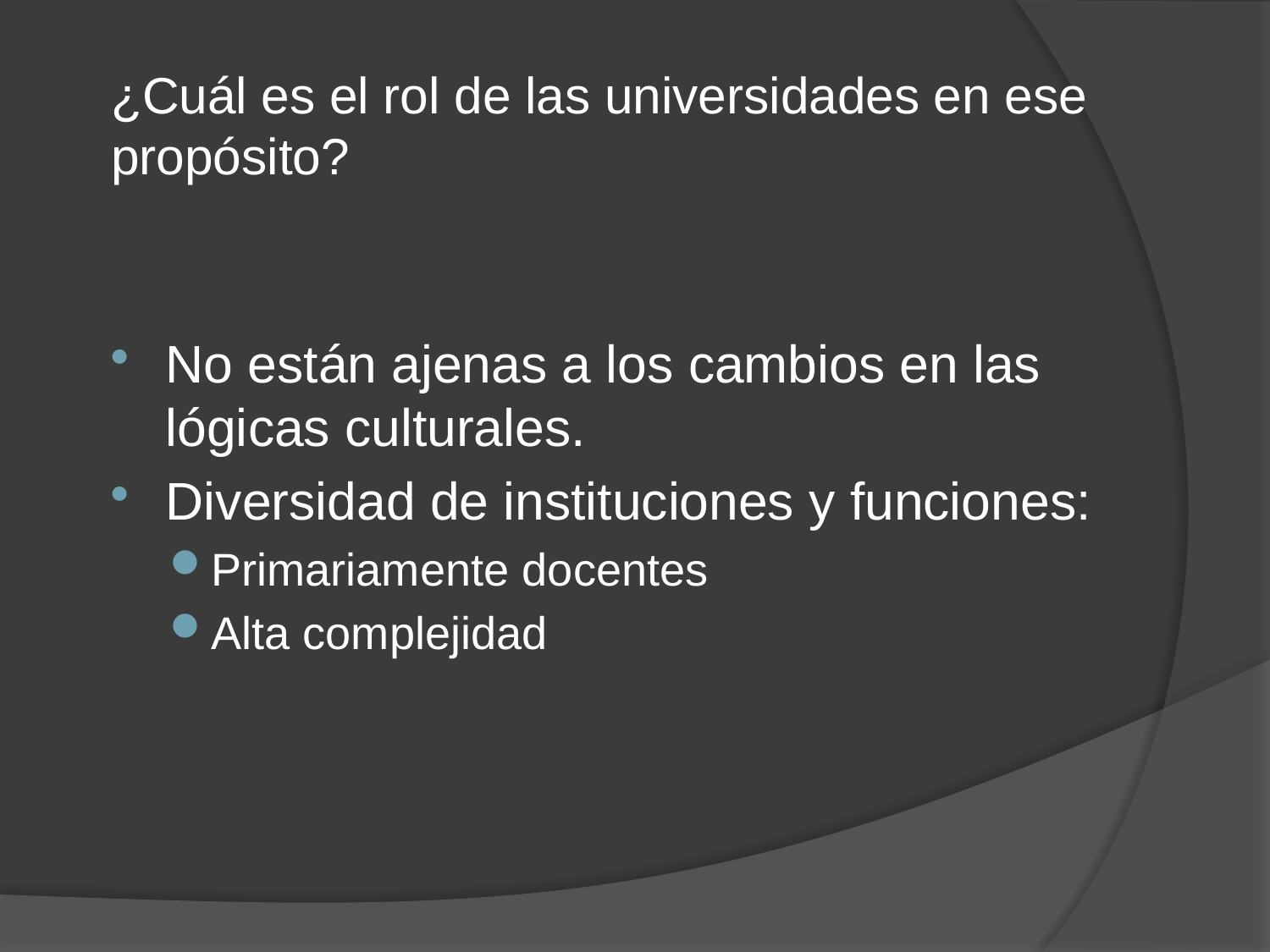

# ¿Cuál es el rol de las universidades en ese propósito?
No están ajenas a los cambios en las lógicas culturales.
Diversidad de instituciones y funciones:
Primariamente docentes
Alta complejidad